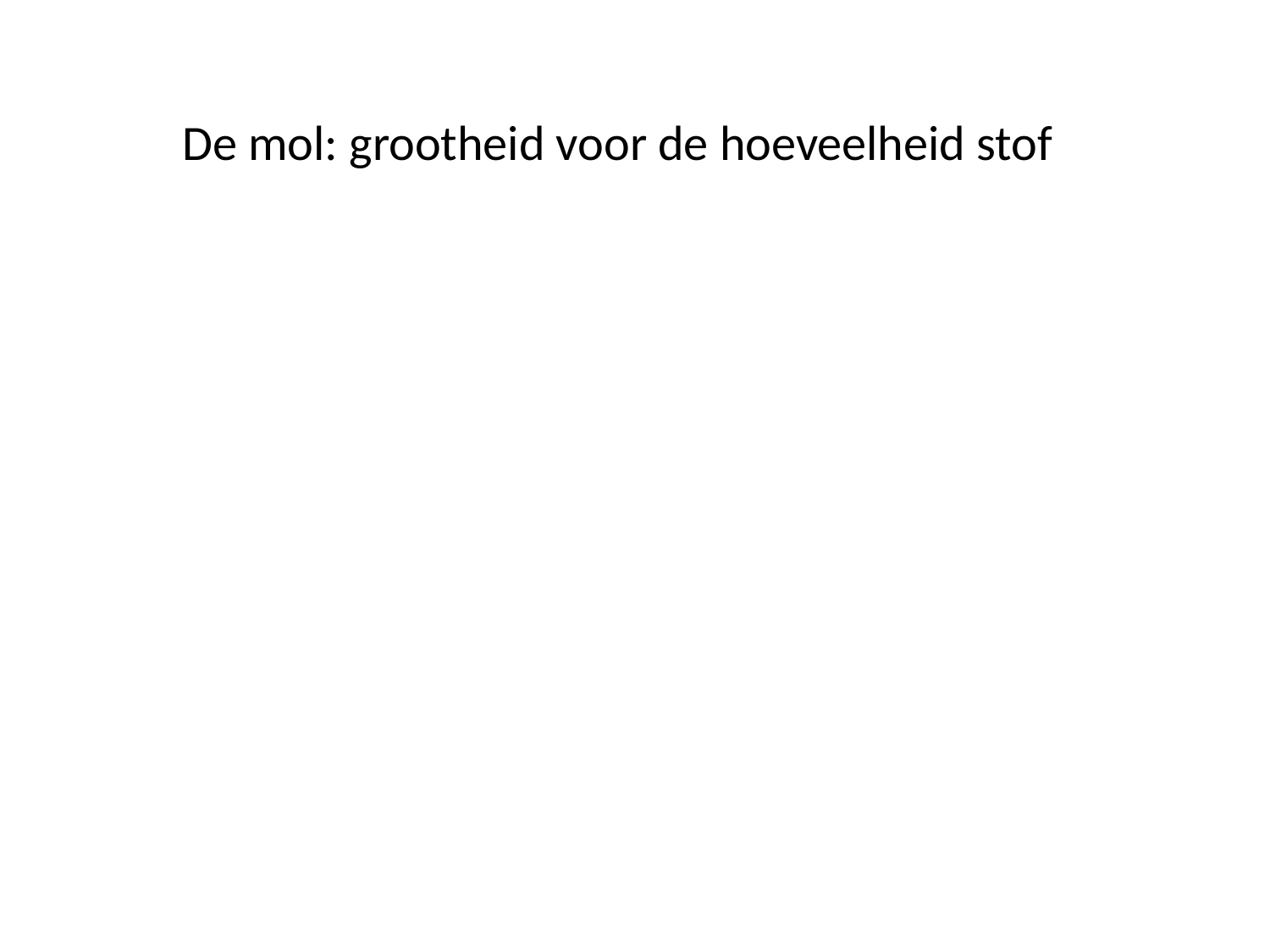

De mol: grootheid voor de hoeveelheid stof